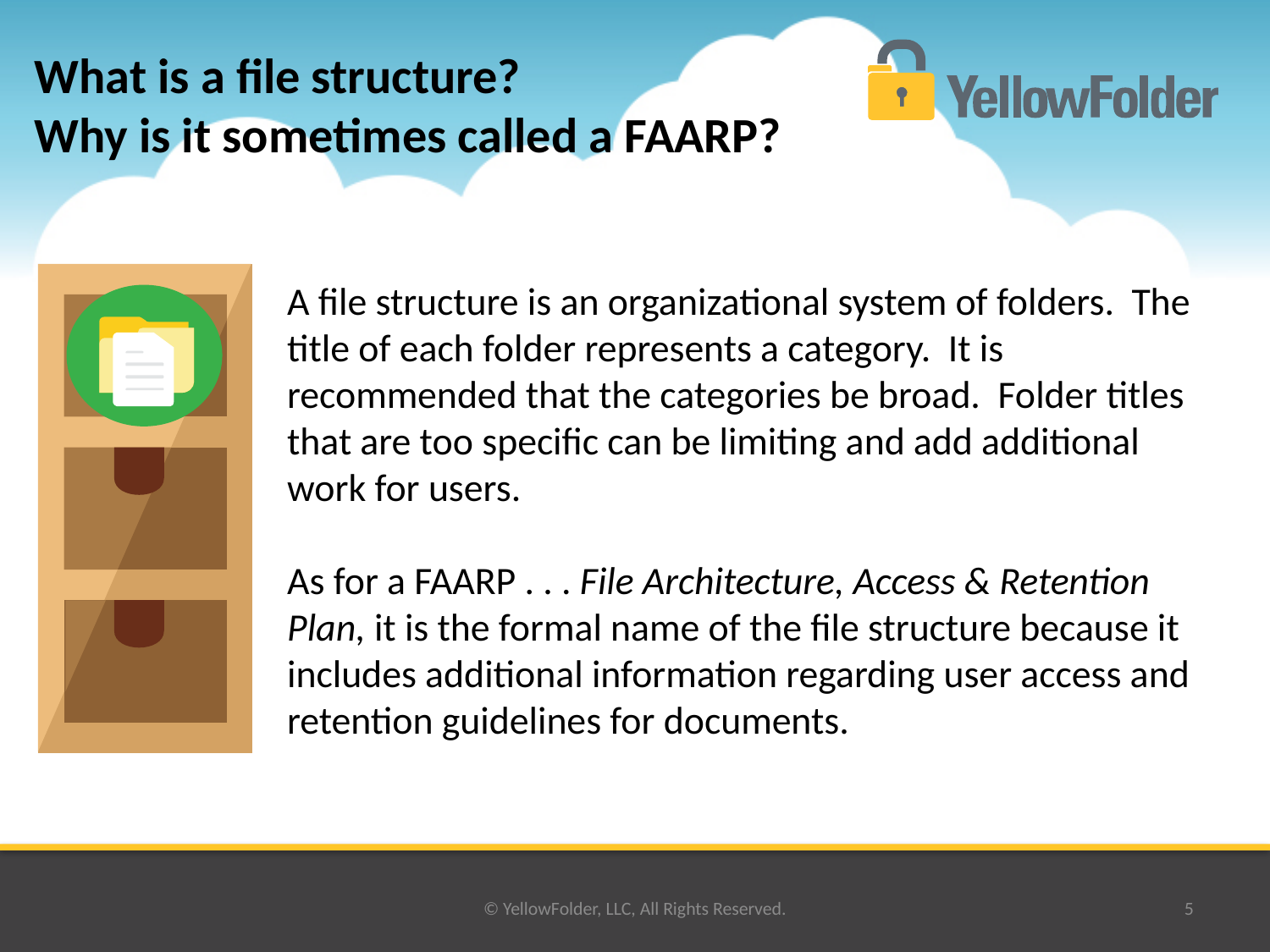

What is a file structure?
Why is it sometimes called a FAARP?

A file structure is an organizational system of folders.  The title of each folder represents a category.  It is recommended that the categories be broad.  Folder titles that are too specific can be limiting and add additional work for users.

As for a FAARP . . . File Architecture, Access & Retention Plan, it is the formal name of the file structure because it includes additional information regarding user access and retention guidelines for documents.

© YellowFolder, LLC, All Rights Reserved.
5